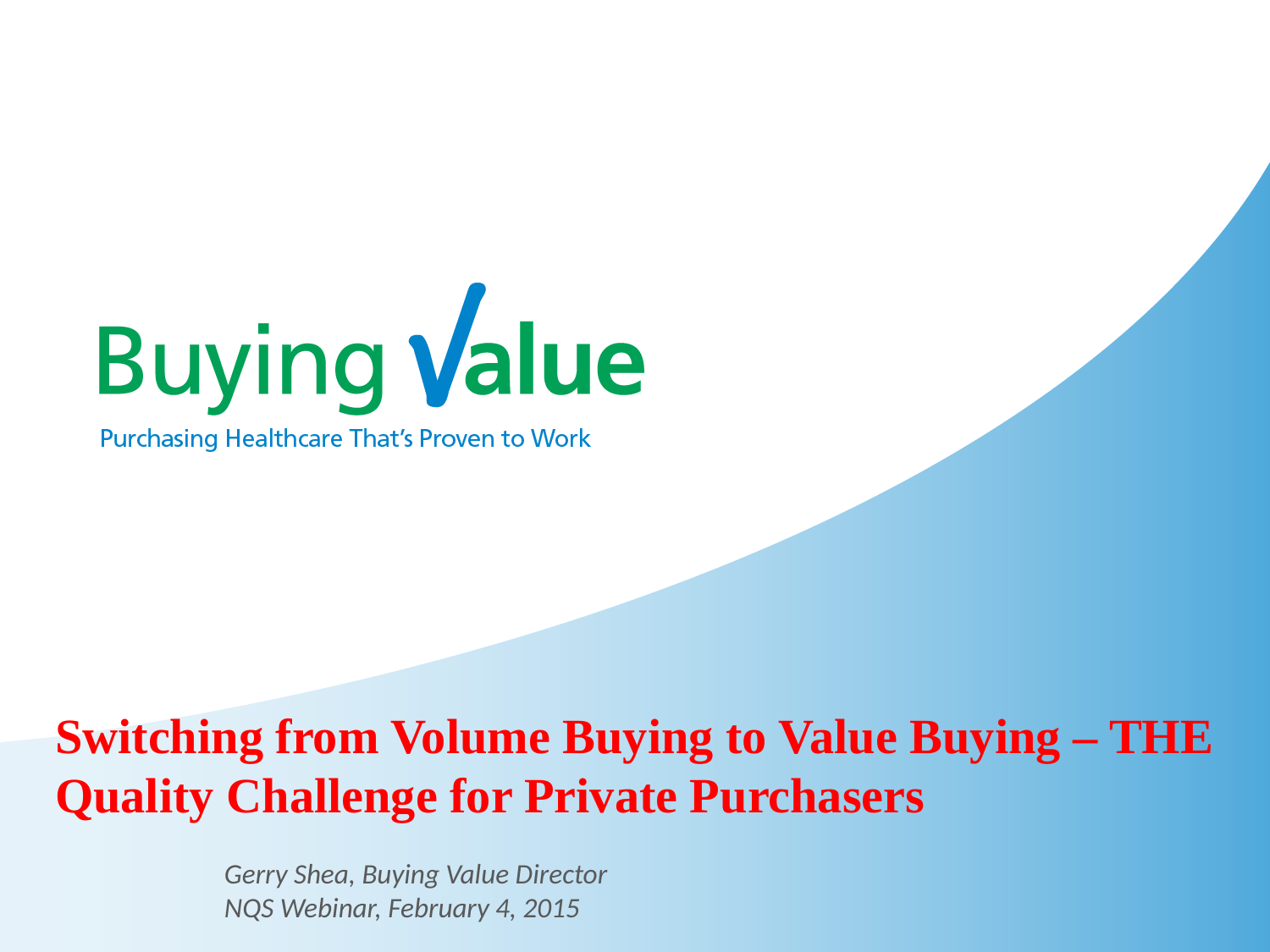

# Switching from Volume Buying to Value Buying – THE Quality Challenge for Private Purchasers
Gerry Shea, Buying Value Director
NQS Webinar, February 4, 2015